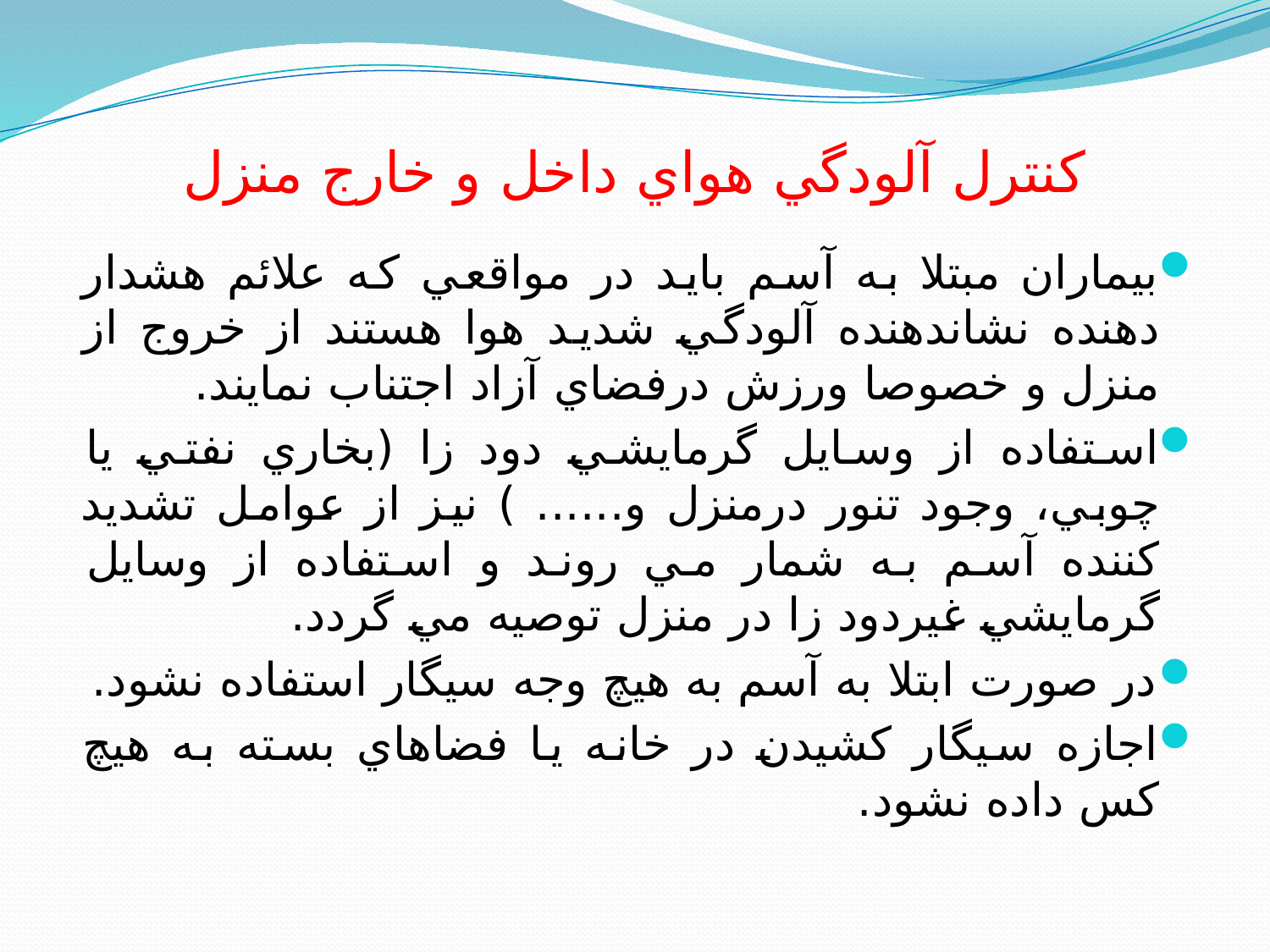

# كنترل آلودگي هواي داخل و خارج منزل
بيماران مبتلا به آسم بايد در مواقعي كه علائم هشدار دهنده نشاندهنده آلودگي شديد هوا هستند از خروج از منزل و خصوصا ورزش درفضاي آزاد اجتناب نمايند.
استفاده از وسايل گرمايشي دود زا (بخاري نفتي يا چوبي، وجود تنور درمنزل و...... ) نيز از عوامل تشديد كننده آسم به شمار مي روند و استفاده از وسايل گرمايشي غيردود زا در منزل توصيه مي گردد.
در صورت ابتلا به آسم به هيچ وجه سيگار استفاده نشود.
اجازه سيگار كشيدن در خانه يا فضاهاي بسته به هيچ كس داده نشود.